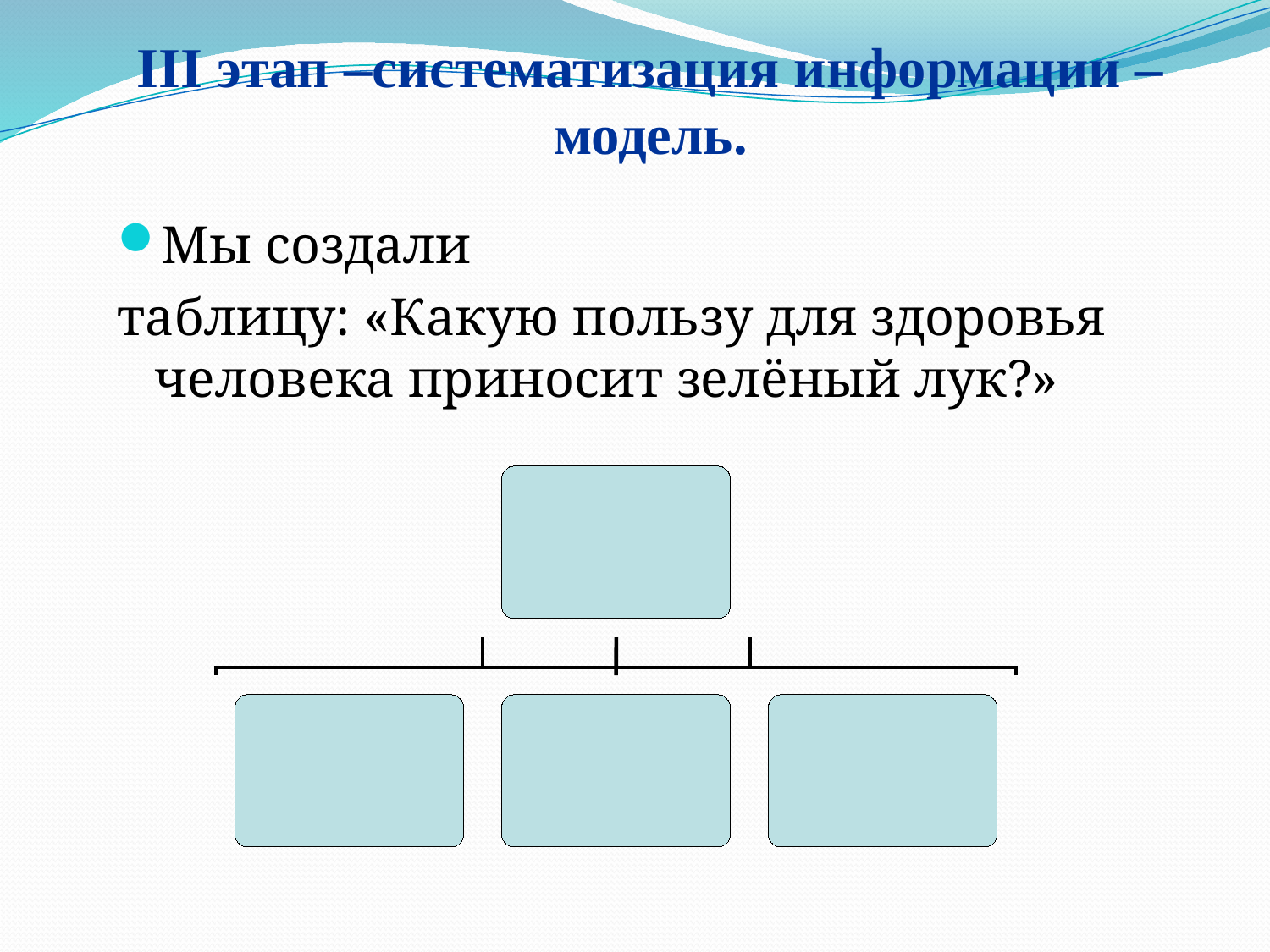

III этап –систематизация информации – модель.
Мы создали
таблицу: «Какую пользу для здоровья человека приносит зелёный лук?»